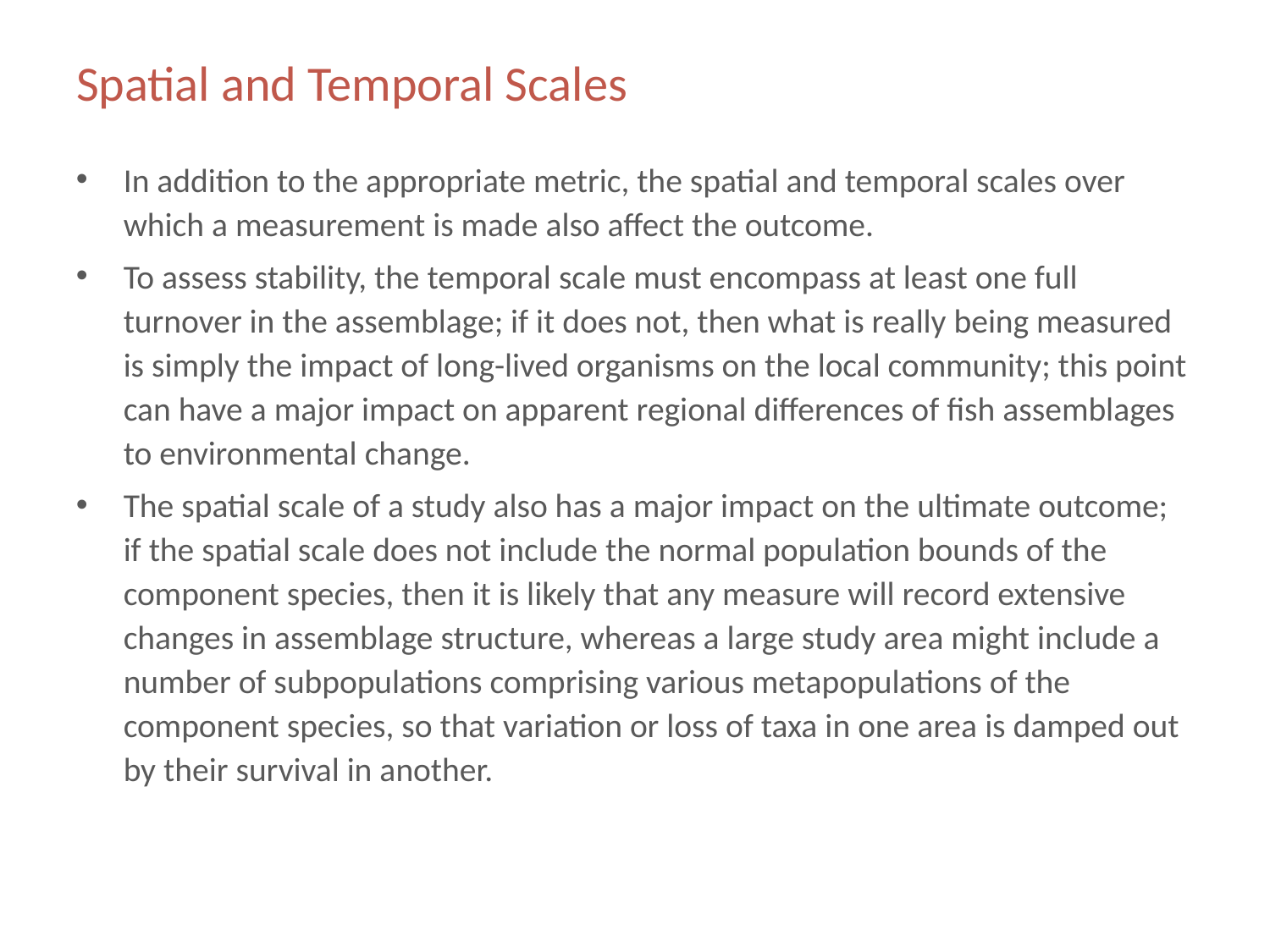

# Spatial and Temporal Scales
In addition to the appropriate metric, the spatial and temporal scales over which a measurement is made also affect the outcome.
To assess stability, the temporal scale must encompass at least one full turnover in the assemblage; if it does not, then what is really being measured is simply the impact of long-lived organisms on the local community; this point can have a major impact on apparent regional differences of fish assemblages to environmental change.
The spatial scale of a study also has a major impact on the ultimate outcome; if the spatial scale does not include the normal population bounds of the component species, then it is likely that any measure will record extensive changes in assemblage structure, whereas a large study area might include a number of subpopulations comprising various metapopulations of the component species, so that variation or loss of taxa in one area is damped out by their survival in another.